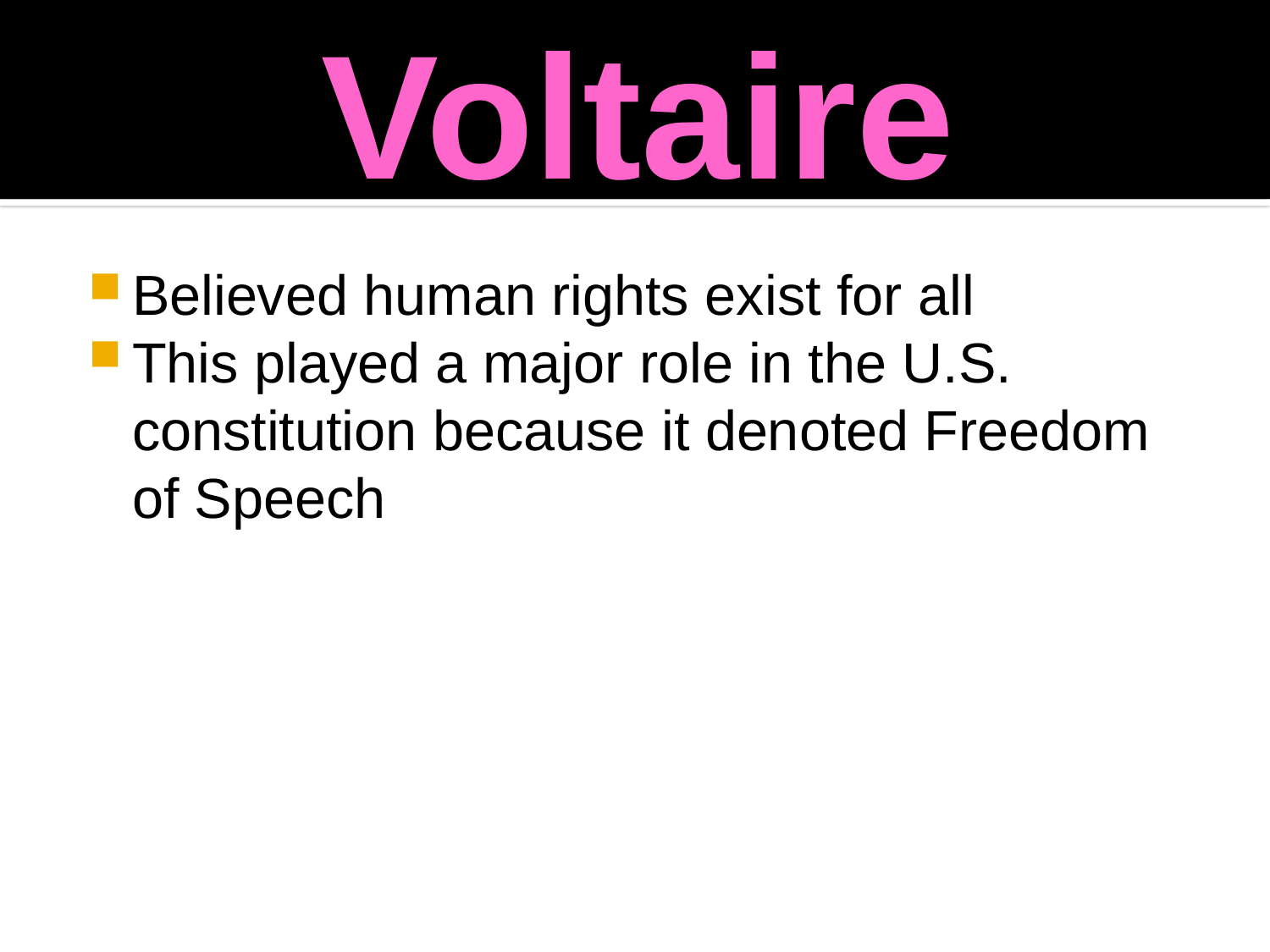

# Voltaire
Believed human rights exist for all
This played a major role in the U.S. constitution because it denoted Freedom of Speech